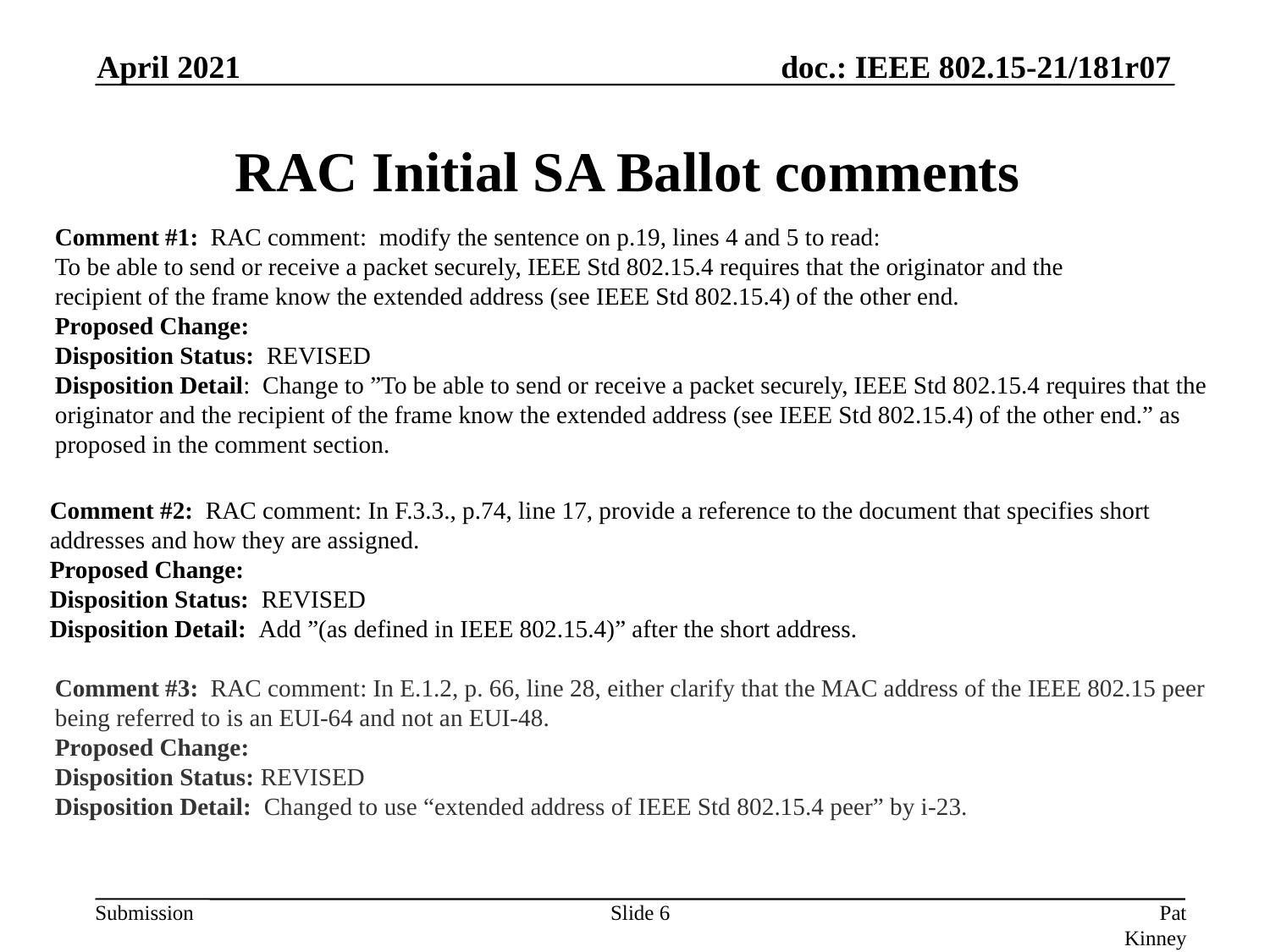

April 2021
# RAC Initial SA Ballot comments
Comment #1:  RAC comment:  modify the sentence on p.19, lines 4 and 5 to read:
To be able to send or receive a packet securely, IEEE Std 802.15.4 requires that the originator and the
recipient of the frame know the extended address (see IEEE Std 802.15.4) of the other end.
Proposed Change:
Disposition Status:  REVISED
Disposition Detail:  Change to ”To be able to send or receive a packet securely, IEEE Std 802.15.4 requires that the originator and the recipient of the frame know the extended address (see IEEE Std 802.15.4) of the other end.” as proposed in the comment section.

Comment #2:  RAC comment: In F.3.3., p.74, line 17, provide a reference to the document that specifies short addresses and how they are assigned.
Proposed Change:
Disposition Status:  REVISED
Disposition Detail:  Add ”(as defined in IEEE 802.15.4)” after the short address.
Comment #3:  RAC comment: In E.1.2, p. 66, line 28, either clarify that the MAC address of the IEEE 802.15 peer being referred to is an EUI-64 and not an EUI-48.
Proposed Change:
Disposition Status: REVISED
Disposition Detail:  Changed to use “extended address of IEEE Std 802.15.4 peer” by i-23.
Slide 6
Pat Kinney (Kinney Consulting)